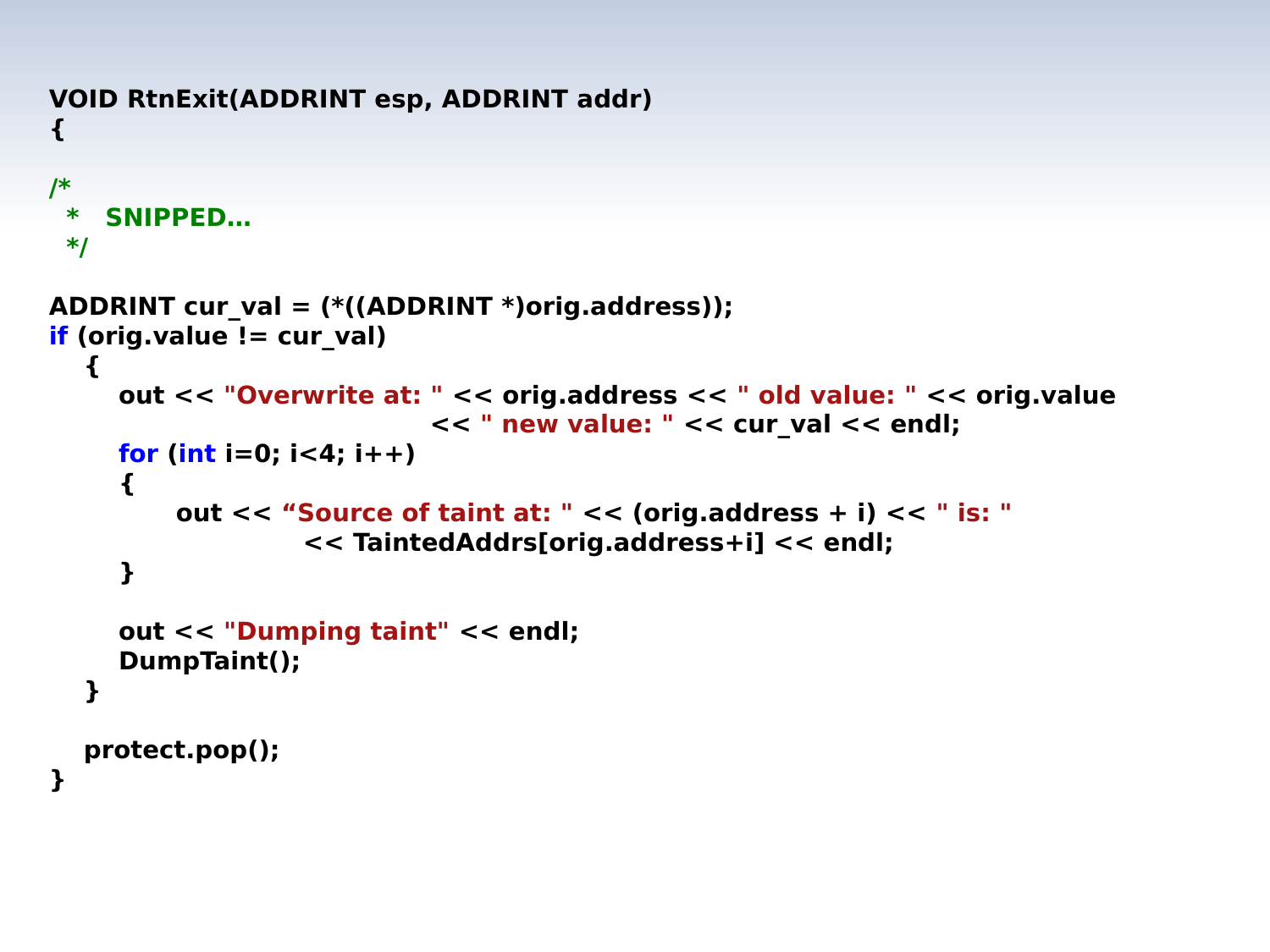

VOID RtnExit(ADDRINT esp, ADDRINT addr)
{

/*
  *   SNIPPED…
  */

ADDRINT cur_val = (*((ADDRINT *)orig.address));
if (orig.value != cur_val)
    {
        out << "Overwrite at: " << orig.address << " old value: " << orig.value
			<< " new value: " << cur_val << endl;
        for (int i=0; i<4; i++)
        {
	out << “Source of taint at: " << (orig.address + i) << " is: "
		<< TaintedAddrs[orig.address+i] << endl;
        }

        out << "Dumping taint" << endl;
        DumpTaint();
    }

    protect.pop();
}